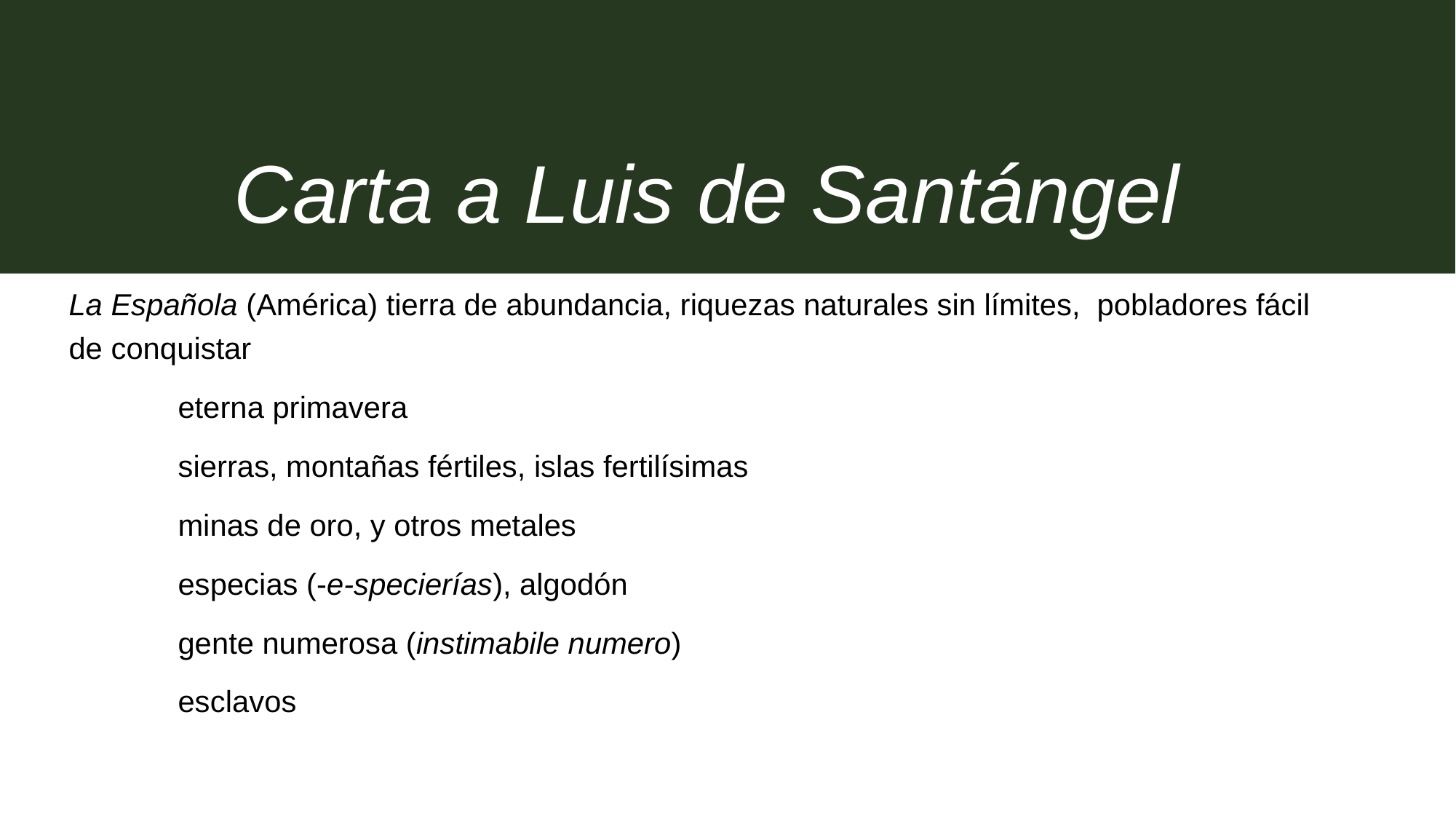

# Carta a Luis de Santángel
La Española (América) tierra de abundancia, riquezas naturales sin límites,  pobladores fácil de conquistar
	eterna primavera
	sierras, montañas fértiles, islas fertilísimas
	minas de oro, y otros metales
	especias (-e-specierías), algodón
	gente numerosa (instimabile numero)
	esclavos